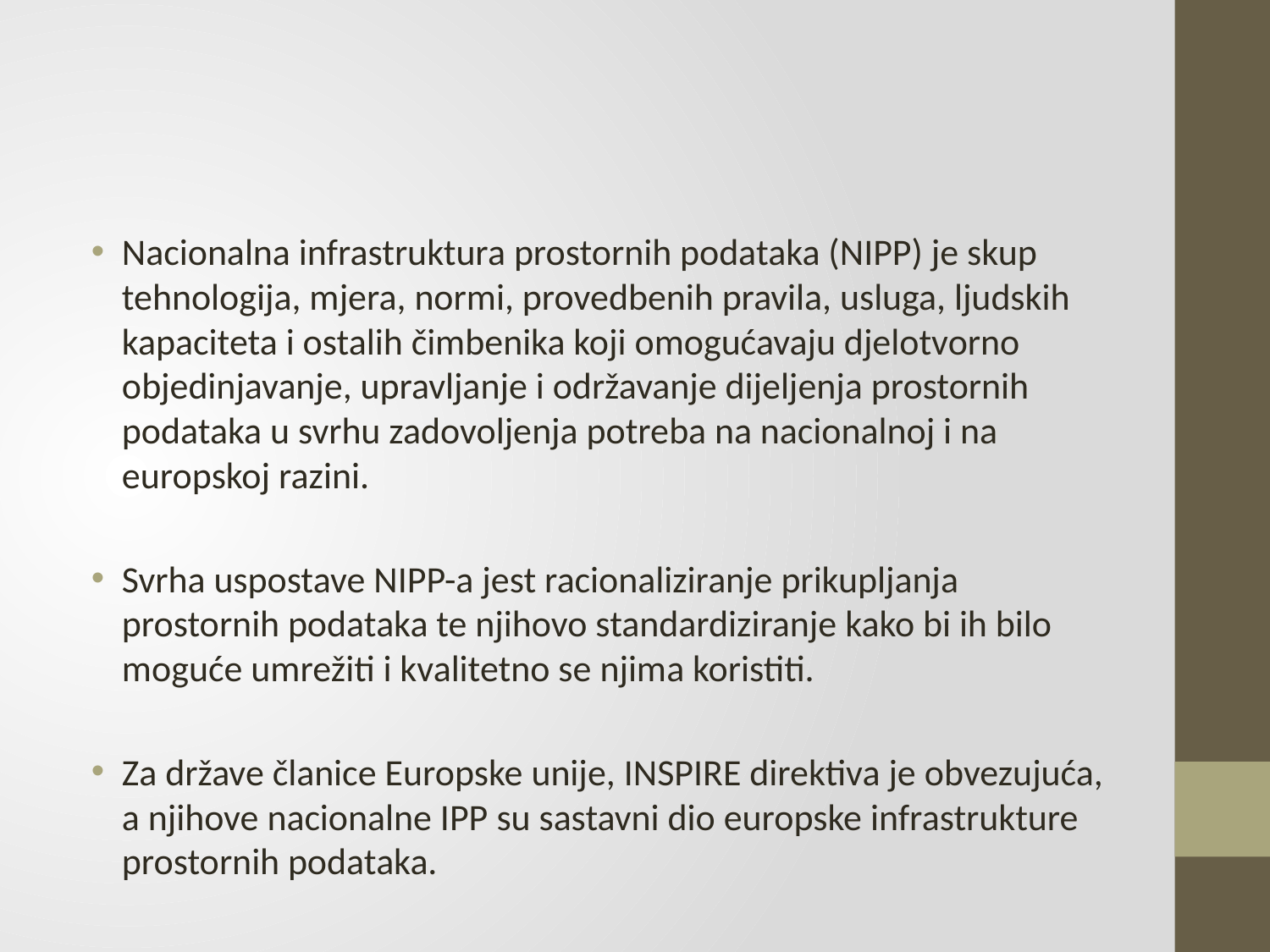

#
Nacionalna infrastruktura prostornih podataka (NIPP) je skup tehnologija, mjera, normi, provedbenih pravila, usluga, ljudskih kapaciteta i ostalih čimbenika koji omogućavaju djelotvorno objedinjavanje, upravljanje i održavanje dijeljenja prostornih podataka u svrhu zadovoljenja potreba na nacionalnoj i na europskoj razini.

Svrha uspostave NIPP-a jest racionaliziranje prikupljanja prostornih podataka te njihovo standardiziranje kako bi ih bilo moguće umrežiti i kvalitetno se njima koristiti.

Za države članice Europske unije, INSPIRE direktiva je obvezujuća, a njihove nacionalne IPP su sastavni dio europske infrastrukture prostornih podataka.